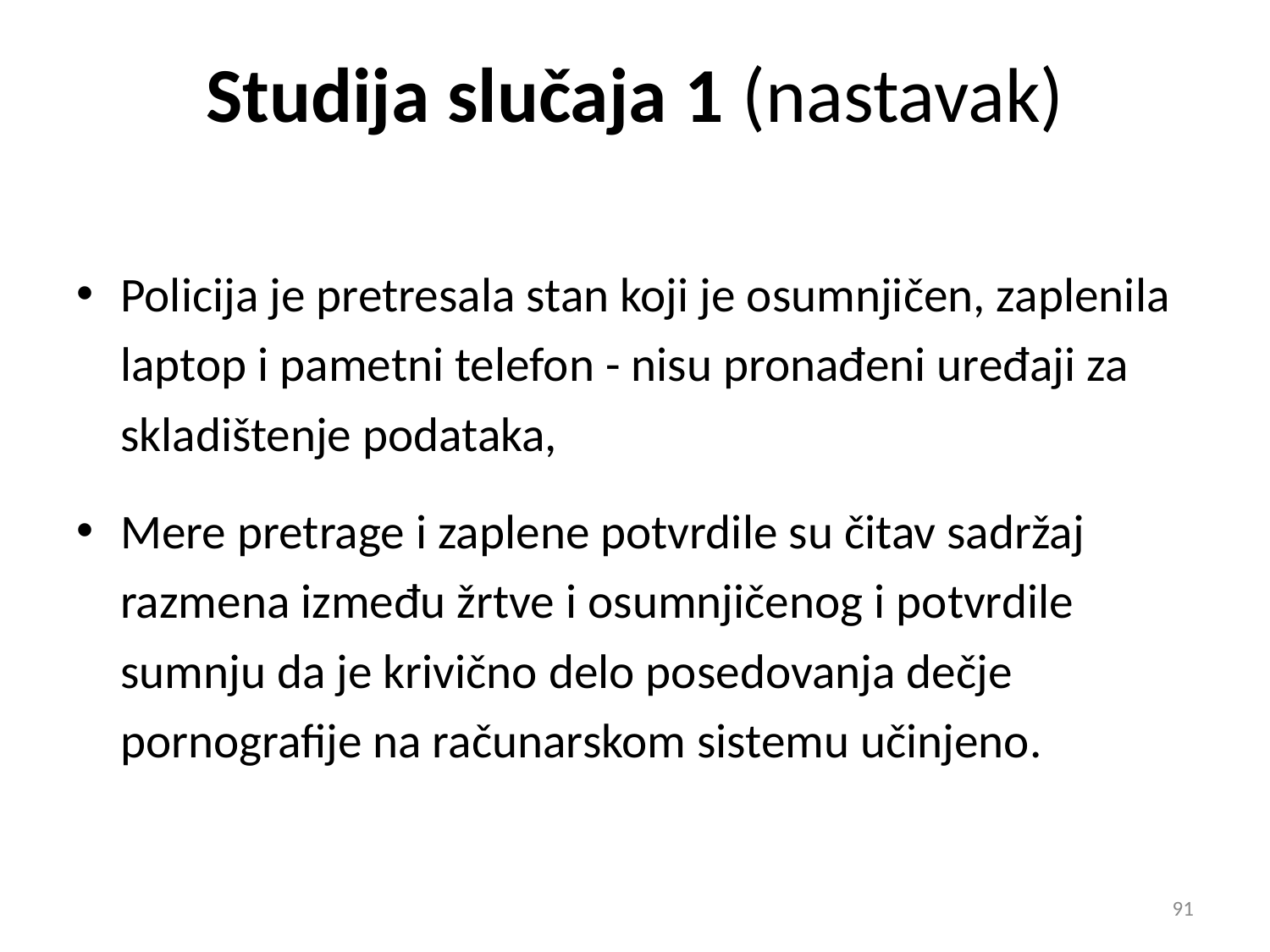

# Studija slučaja 1 (nastavak)
Policija je pretresala stan koji je osumnjičen, zaplenila laptop i pametni telefon - nisu pronađeni uređaji za skladištenje podataka,
Mere pretrage i zaplene potvrdile su čitav sadržaj razmena između žrtve i osumnjičenog i potvrdile sumnju da je krivično delo posedovanja dečje pornografije na računarskom sistemu učinjeno.

91